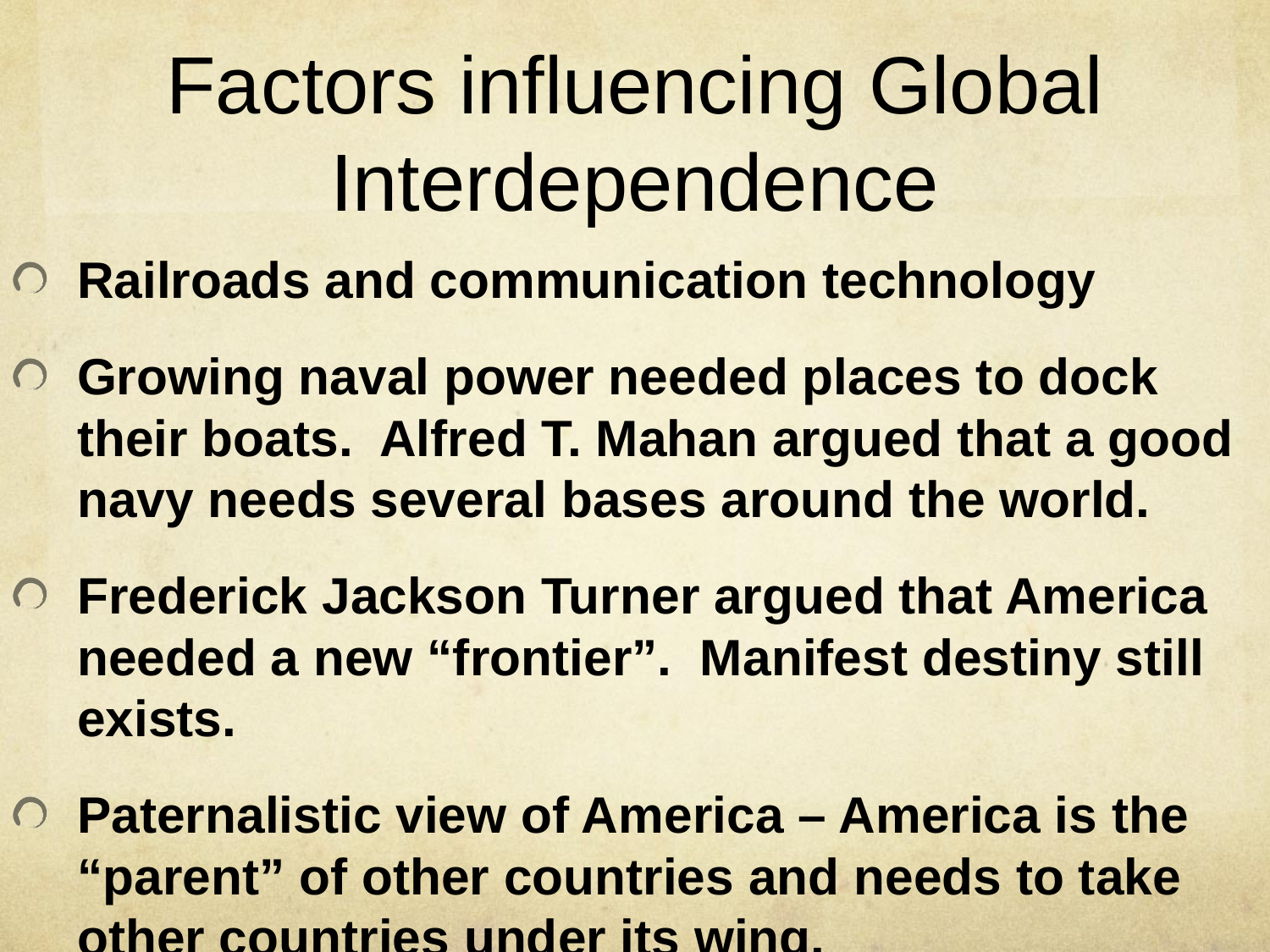

# Factors influencing Global Interdependence
Railroads and communication technology
Growing naval power needed places to dock their boats.  Alfred T. Mahan argued that a good navy needs several bases around the world.
Frederick Jackson Turner argued that America needed a new “frontier”.  Manifest destiny still exists.
Paternalistic view of America – America is the “parent” of other countries and needs to take other countries under its wing.